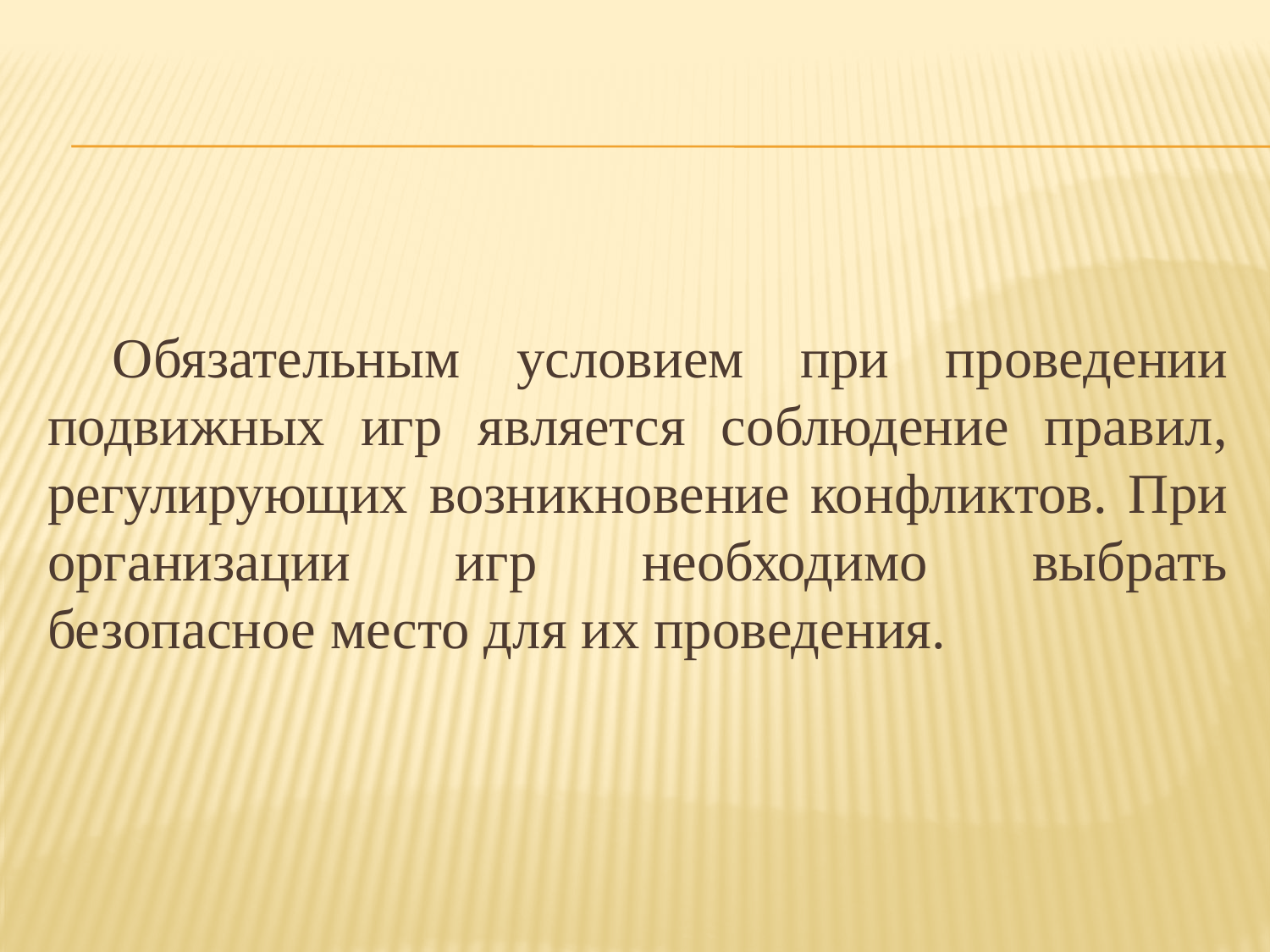

#
Обязательным условием при проведении подвижных игр является соблюдение правил, регулирующих возникновение конфликтов. При организации игр необходимо выбрать безопасное место для их проведения.